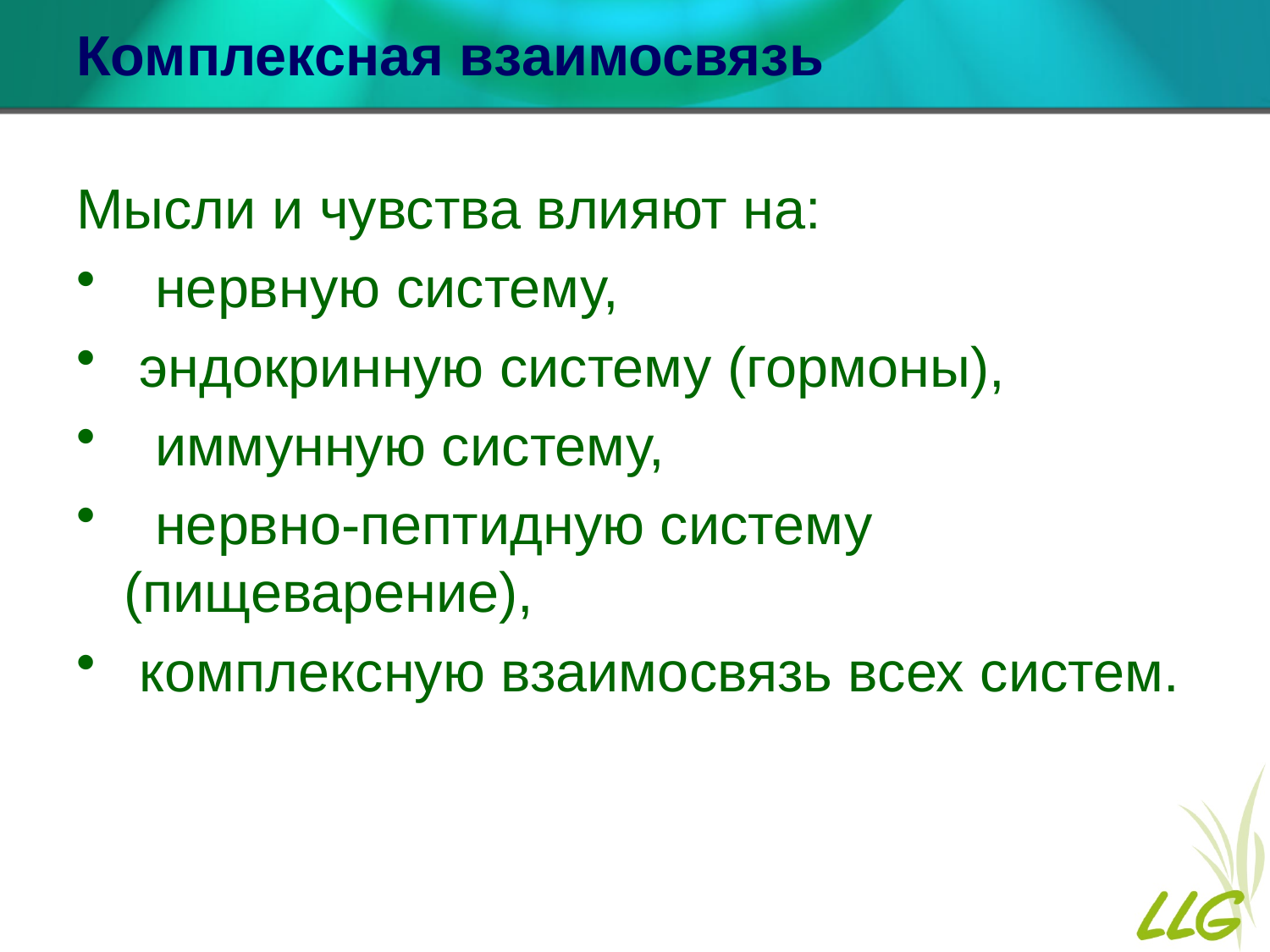

# Комплексная взаимосвязь
Мысли и чувства влияют на:
  нервную систему,
 эндокринную систему (гормоны),
  иммунную систему,
  нервно-пептидную систему (пищеварение),
 комплексную взаимосвязь всех систем.